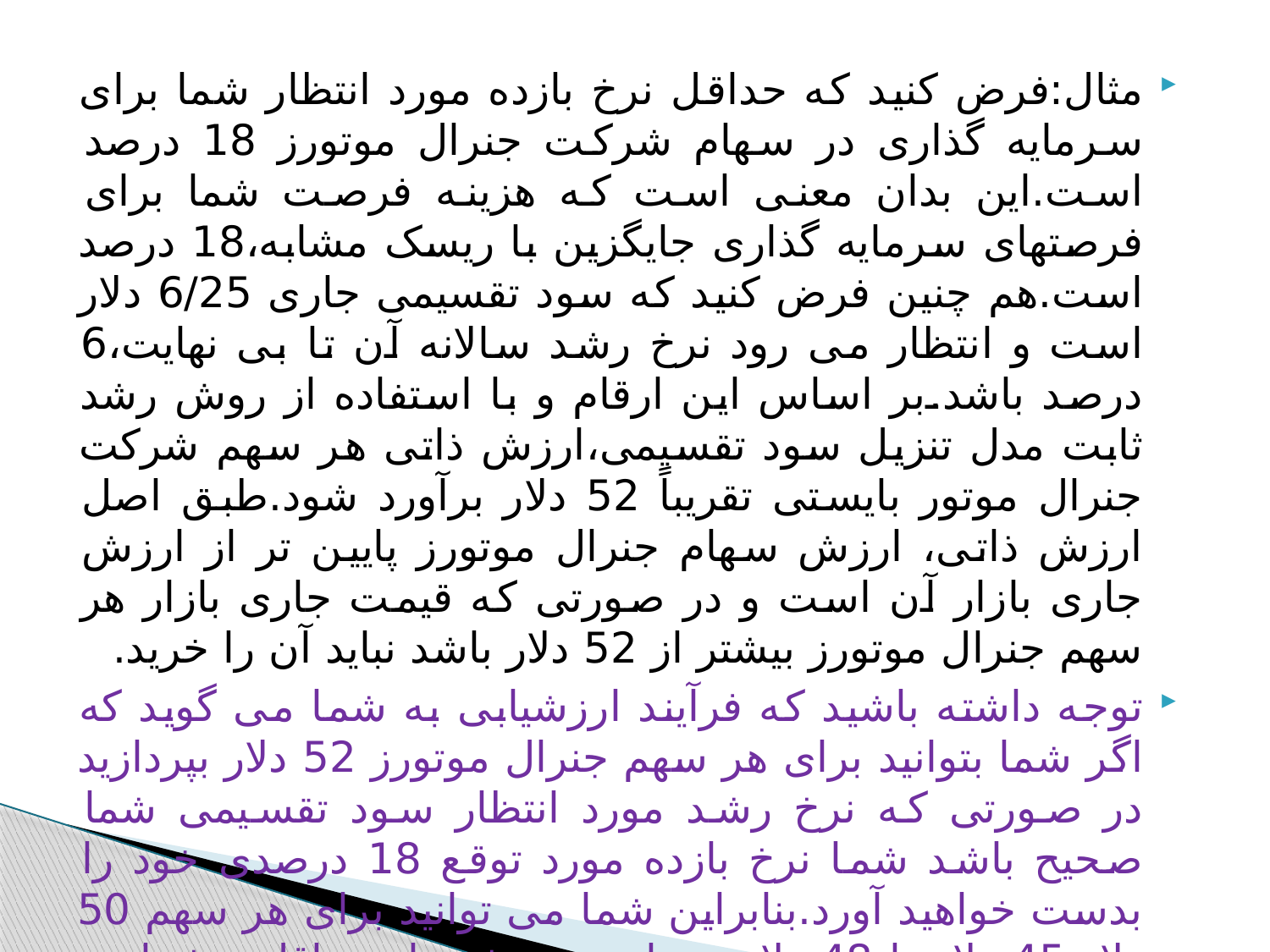

مثال:فرض کنید که حداقل نرخ بازده مورد انتظار شما برای سرمایه گذاری در سهام شرکت جنرال موتورز 18 درصد است.این بدان معنی است که هزینه فرصت شما برای فرصتهای سرمایه گذاری جایگزین با ریسک مشابه،18 درصد است.هم چنین فرض کنید که سود تقسیمی جاری 6/25 دلار است و انتظار می رود نرخ رشد سالانه آن تا بی نهایت،6 درصد باشد.بر اساس این ارقام و با استفاده از روش رشد ثابت مدل تنزیل سود تقسیمی،ارزش ذاتی هر سهم شرکت جنرال موتور بایستی تقریباً 52 دلار برآورد شود.طبق اصل ارزش ذاتی، ارزش سهام جنرال موتورز پایین تر از ارزش جاری بازار آن است و در صورتی که قیمت جاری بازار هر سهم جنرال موتورز بیشتر از 52 دلار باشد نباید آن را خرید.
توجه داشته باشید که فرآیند ارزشیابی به شما می گوید که اگر شما بتوانید برای هر سهم جنرال موتورز 52 دلار بپردازید در صورتی که نرخ رشد مورد انتظار سود تقسیمی شما صحیح باشد شما نرخ بازده مورد توقع 18 درصدی خود را بدست خواهید آورد.بنابراین شما می توانید برای هر سهم 50 دلار،45 دلار یا 48 دلار بپردازید و بیشتر از حداقل نرخ بازده مورد انتظار بدست بیاورید.